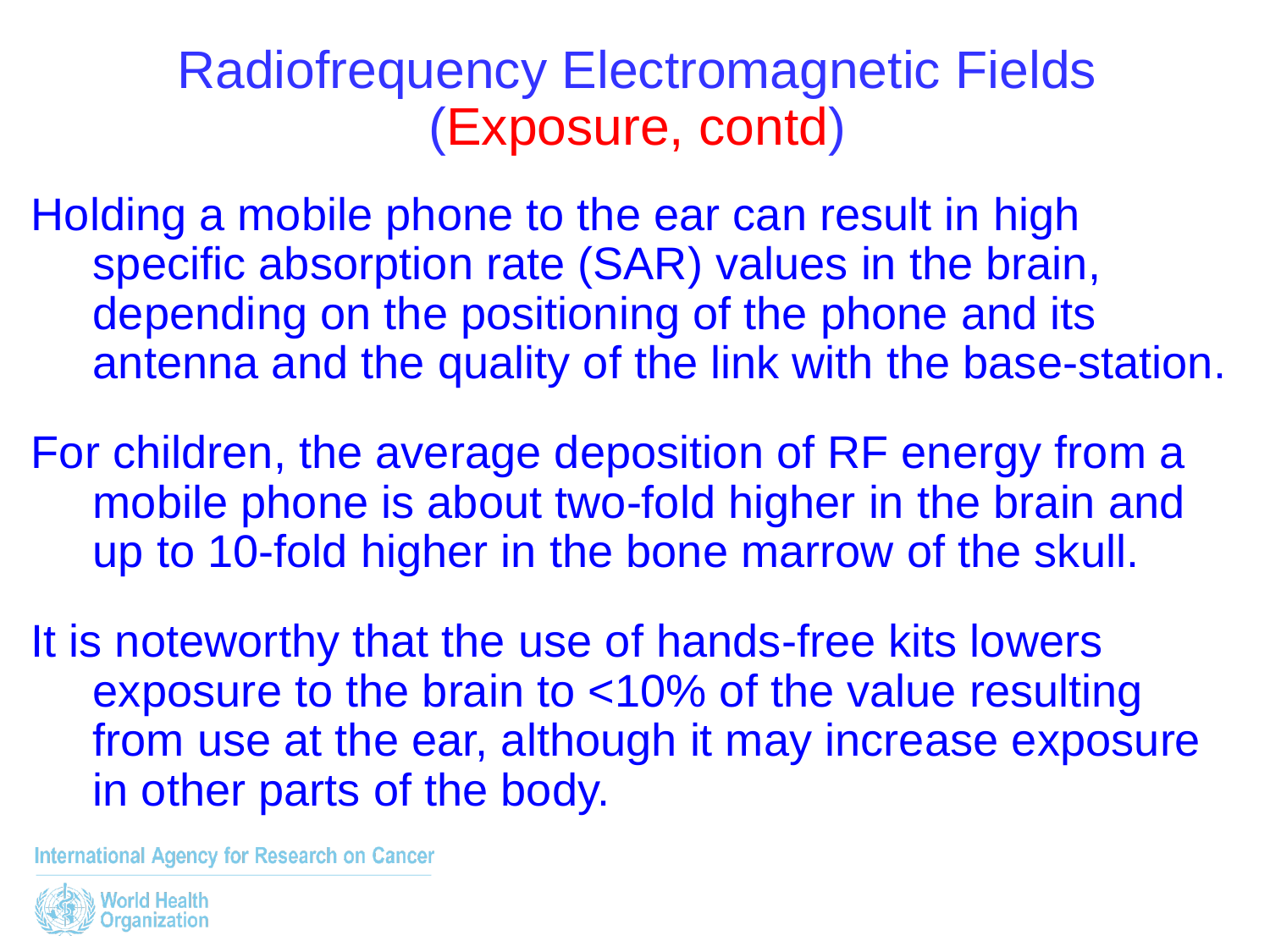

Radiofrequency Electromagnetic Fields
(Exposure, contd)
Holding a mobile phone to the ear can result in high specific absorption rate (SAR) values in the brain, depending on the positioning of the phone and its antenna and the quality of the link with the base-station.

For children, the average deposition of RF energy from a mobile phone is about two-fold higher in the brain and up to 10-fold higher in the bone marrow of the skull.

It is noteworthy that the use of hands-free kits lowers exposure to the brain to <10% of the value resulting from use at the ear, although it may increase exposure in other parts of the body.